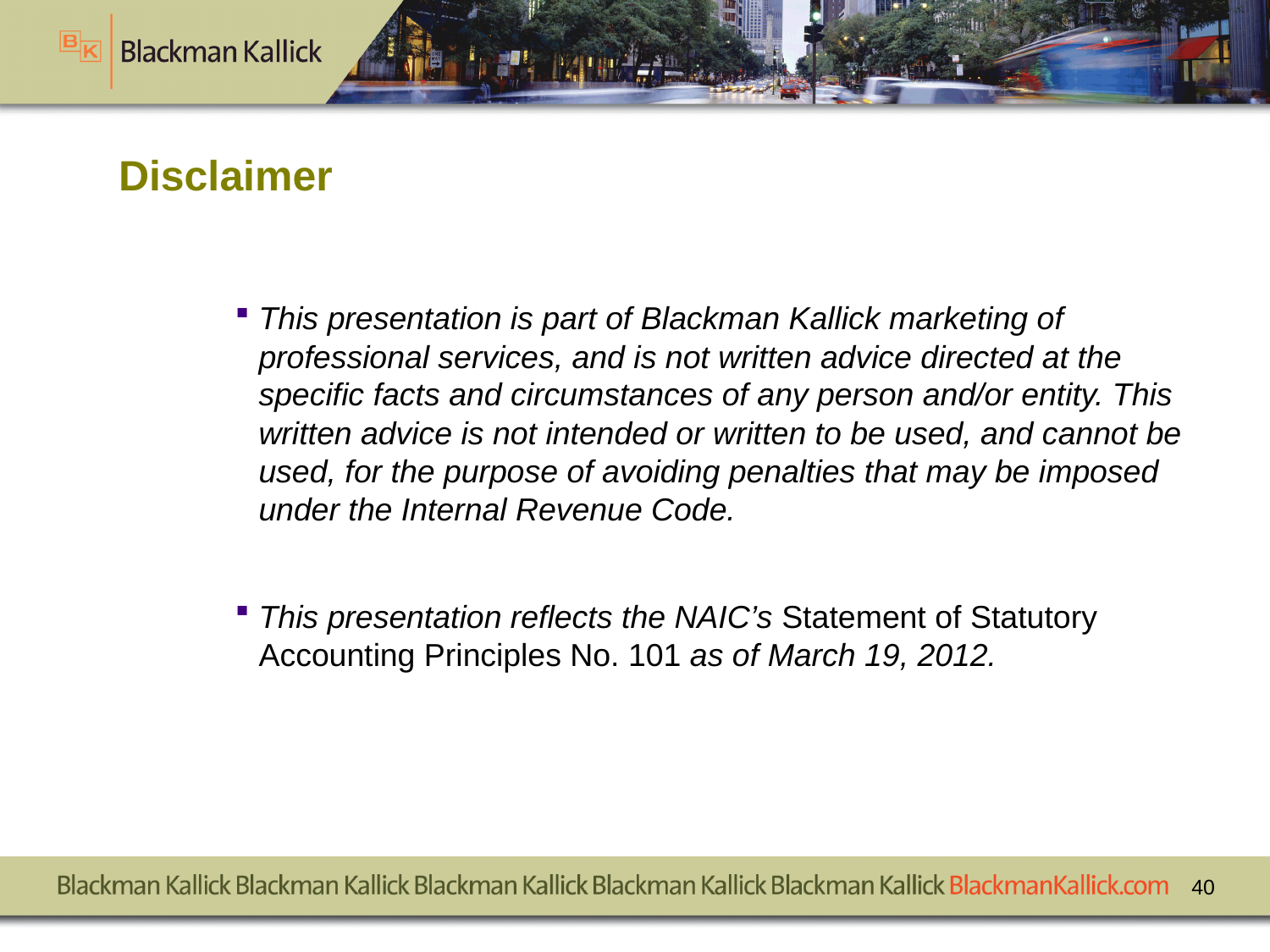

# Disclaimer

This presentation is part of Blackman Kallick marketing of professional services, and is not written advice directed at the specific facts and circumstances of any person and/or entity. This written advice is not intended or written to be used, and cannot be used, for the purpose of avoiding penalties that may be imposed under the Internal Revenue Code.

This presentation reflects the NAIC’s Statement of Statutory Accounting Principles No. 101 as of March 19, 2012.